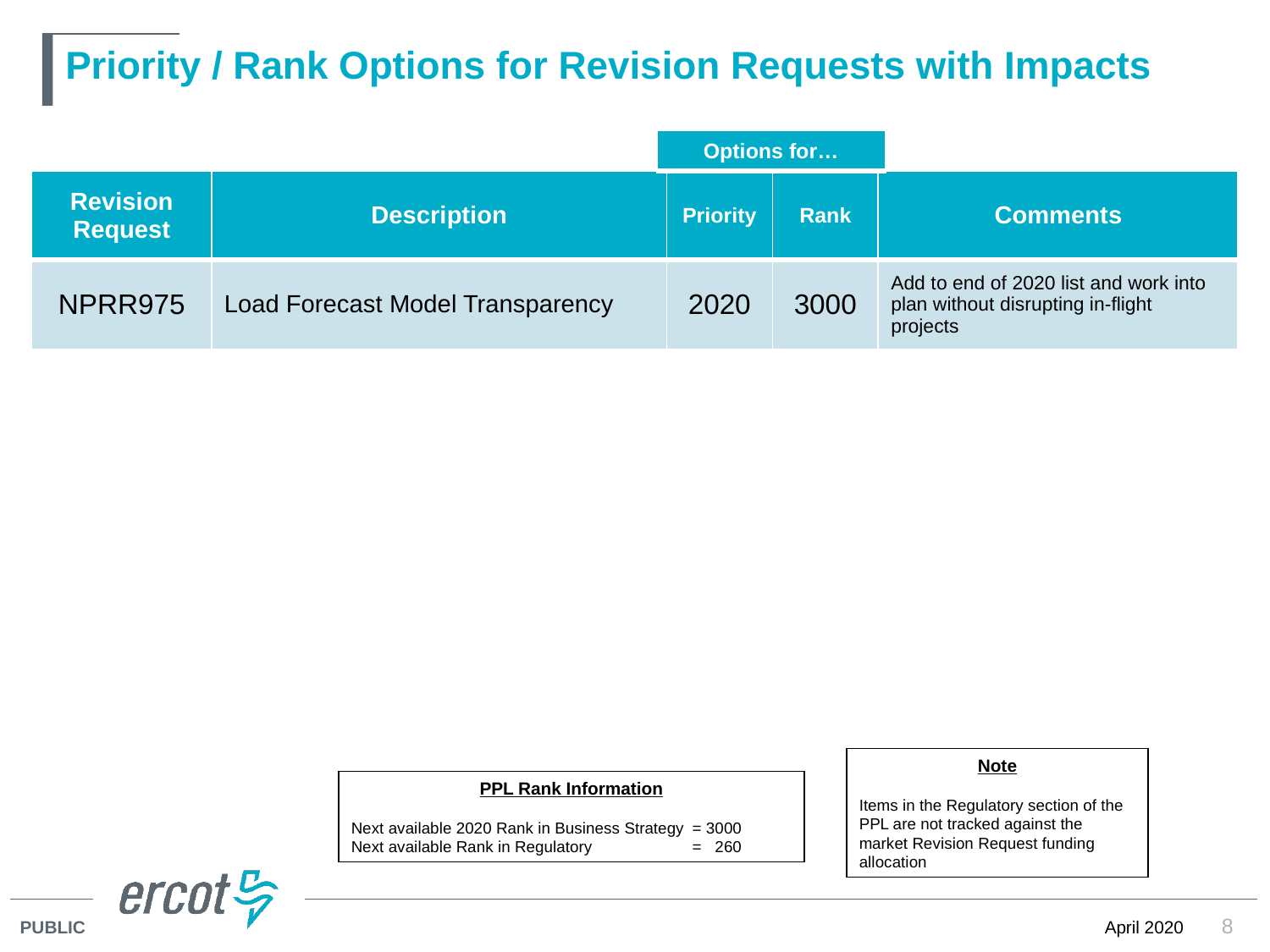

# Priority / Rank Options for Revision Requests with Impacts
| Options for… |
| --- |
| Revision Request | Description | Priority | Rank | Comments |
| --- | --- | --- | --- | --- |
| NPRR975 | Load Forecast Model Transparency | 2020 | 3000 | Add to end of 2020 list and work into plan without disrupting in-flight projects |
Note

Items in the Regulatory section of the PPL are not tracked against the market Revision Request funding allocation
PPL Rank Information

Next available 2020 Rank in Business Strategy 	= 3000
Next available Rank in Regulatory	=   260
8